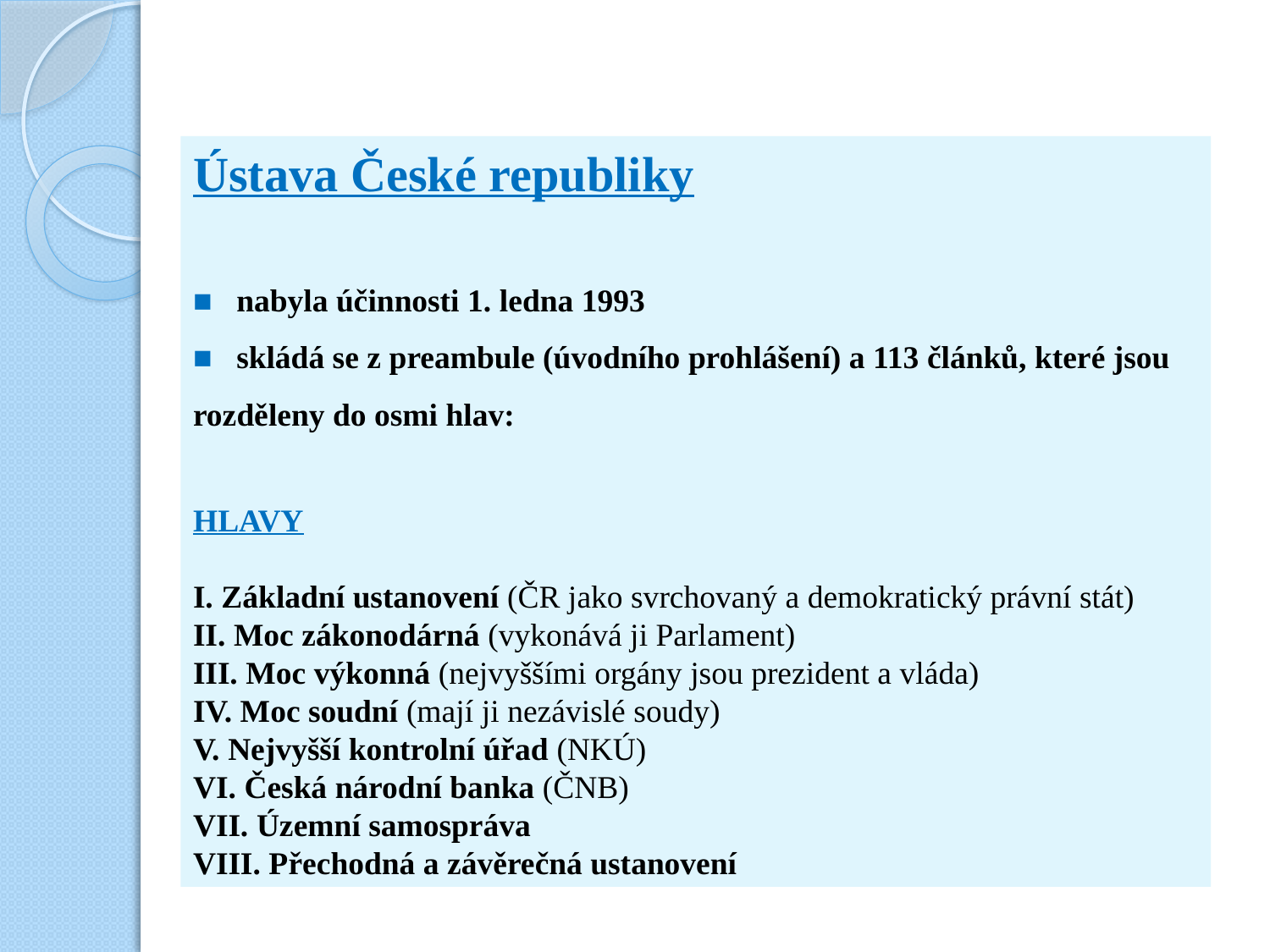

Ústava České republiky

■   nabyla účinnosti 1. ledna 1993
■   skládá se z preambule (úvodního prohlášení) a 113 článků, které jsou rozděleny do osmi hlav:

HLAVY
I. Základní ustanovení (ČR jako svrchovaný a demokratický právní stát)
II. Moc zákonodárná (vykonává ji Parlament)
III. Moc výkonná (nejvyššími orgány jsou prezident a vláda)
IV. Moc soudní (mají ji nezávislé soudy)
V. Nejvyšší kontrolní úřad (NKÚ)
VI. Česká národní banka (ČNB)
VII. Územní samospráva
VIII. Přechodná a závěrečná ustanovení